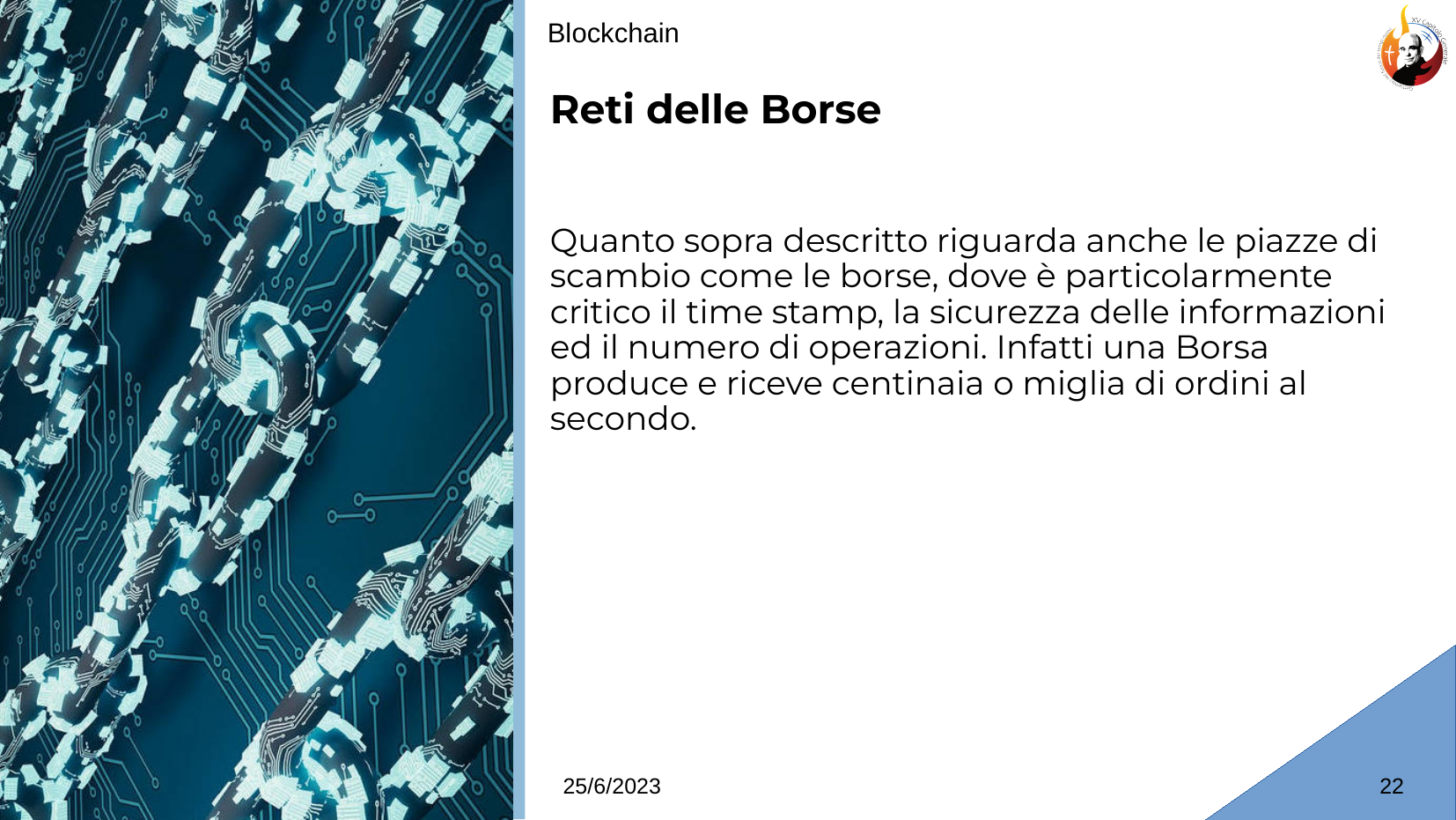

Blockchain
Reti delle Borse
# Quanto sopra descritto riguarda anche le piazze di scambio come le borse, dove è particolarmente critico il time stamp, la sicurezza delle informazioni ed il numero di operazioni. Infatti una Borsa produce e riceve centinaia o miglia di ordini al secondo.